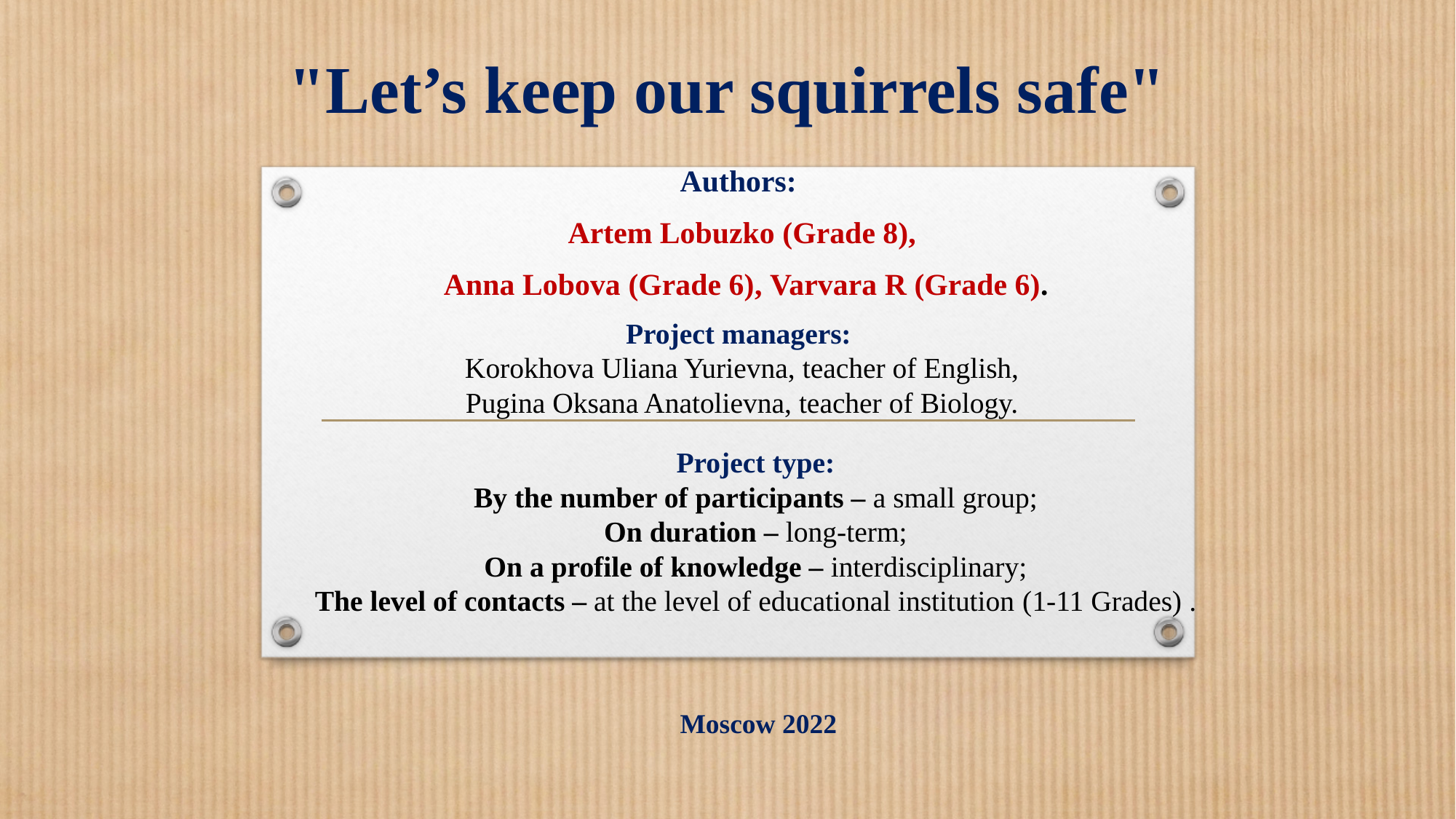

# "Let’s keep our squirrels safe"
Authors:
Artem Lobuzko (Grade 8),
 Anna Lobova (Grade 6), Varvara R (Grade 6).

Project managers:
Korokhova Uliana Yurievna, teacher of English,
Pugina Oksana Anatolievna, teacher of Biology.
Project type:
By the number of participants – a small group;
On duration – long-term;
On a profile of knowledge – interdisciplinary;
The level of contacts – at the level of educational institution (1-11 Grades) .
Moscow 2022